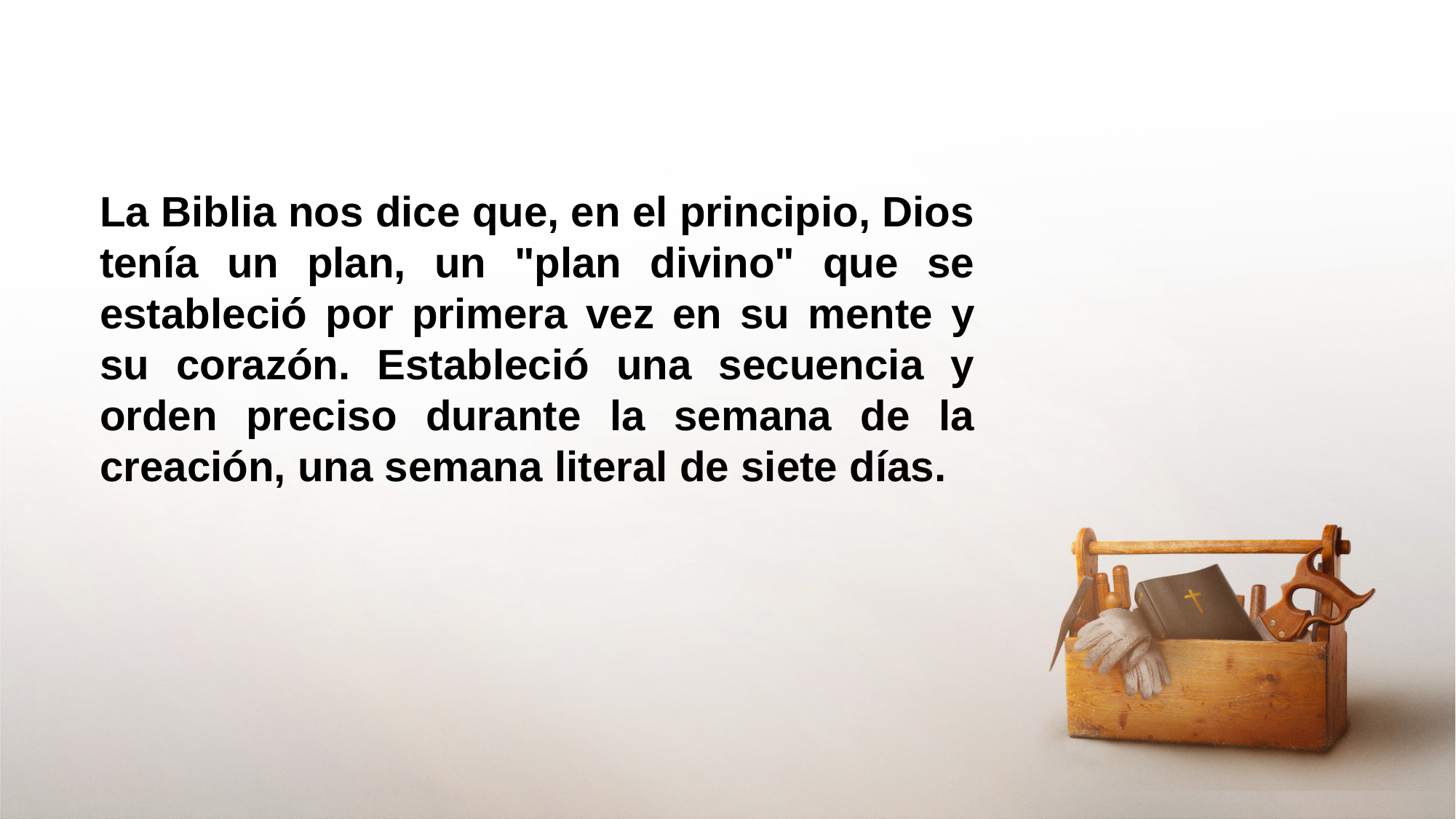

La Biblia nos dice que, en el principio, Dios tenía un plan, un "plan divino" que se estableció́ por primera vez en su mente y su corazón. Estableció una secuencia y orden preciso durante la semana de la creación, una semana literal de siete días.